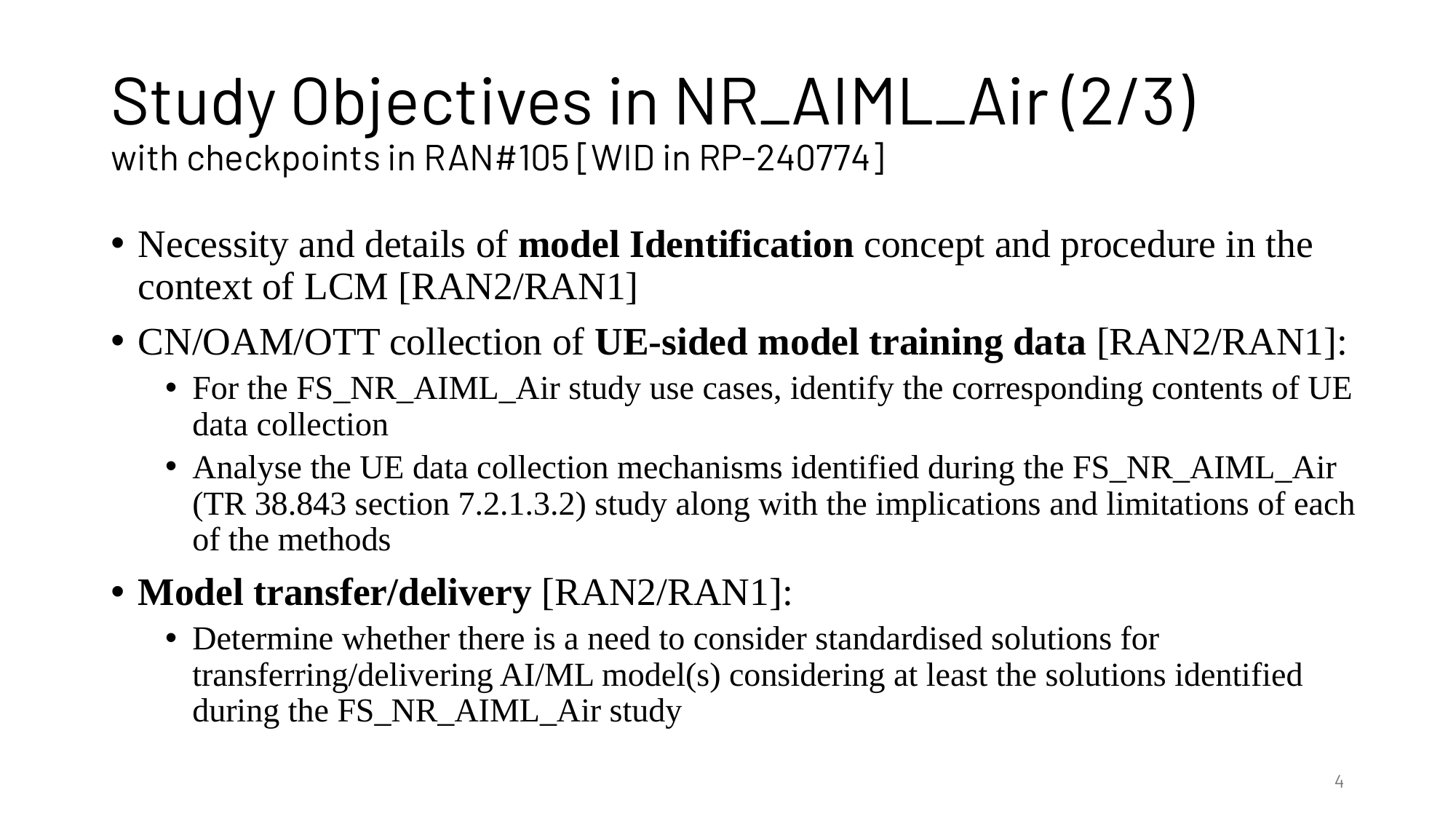

# Study Objectives in NR_AIML_Air (2/3) with checkpoints in RAN#105 [WID in RP-240774]
Necessity and details of model Identification concept and procedure in the context of LCM [RAN2/RAN1]
CN/OAM/OTT collection of UE-sided model training data [RAN2/RAN1]:
For the FS_NR_AIML_Air study use cases, identify the corresponding contents of UE data collection
Analyse the UE data collection mechanisms identified during the FS_NR_AIML_Air (TR 38.843 section 7.2.1.3.2) study along with the implications and limitations of each of the methods
Model transfer/delivery [RAN2/RAN1]:
Determine whether there is a need to consider standardised solutions for transferring/delivering AI/ML model(s) considering at least the solutions identified during the FS_NR_AIML_Air study
4